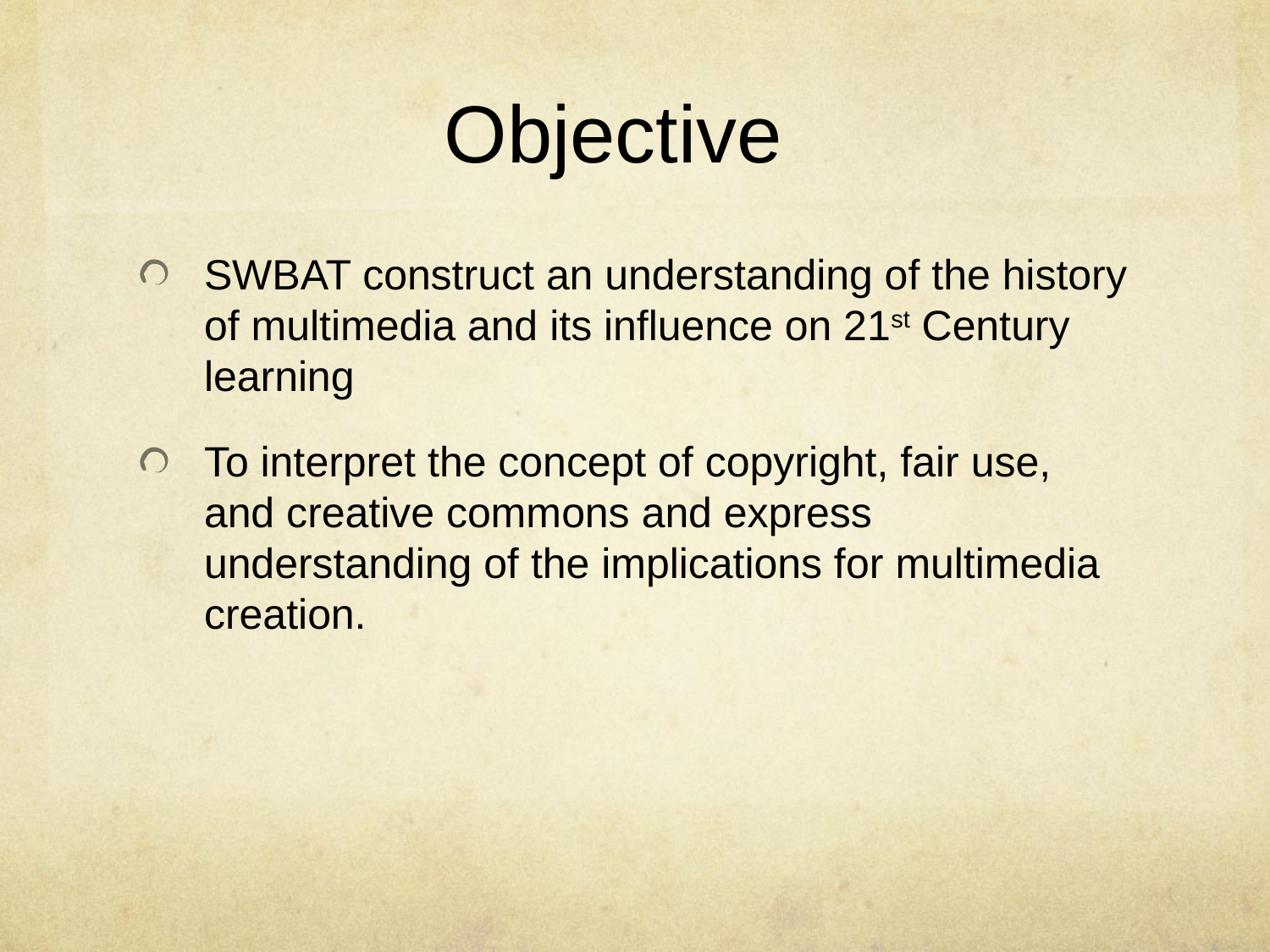

# Objective
SWBAT construct an understanding of the history of multimedia and its influence on 21st Century learning
To interpret the concept of copyright, fair use, and creative commons and express understanding of the implications for multimedia creation.